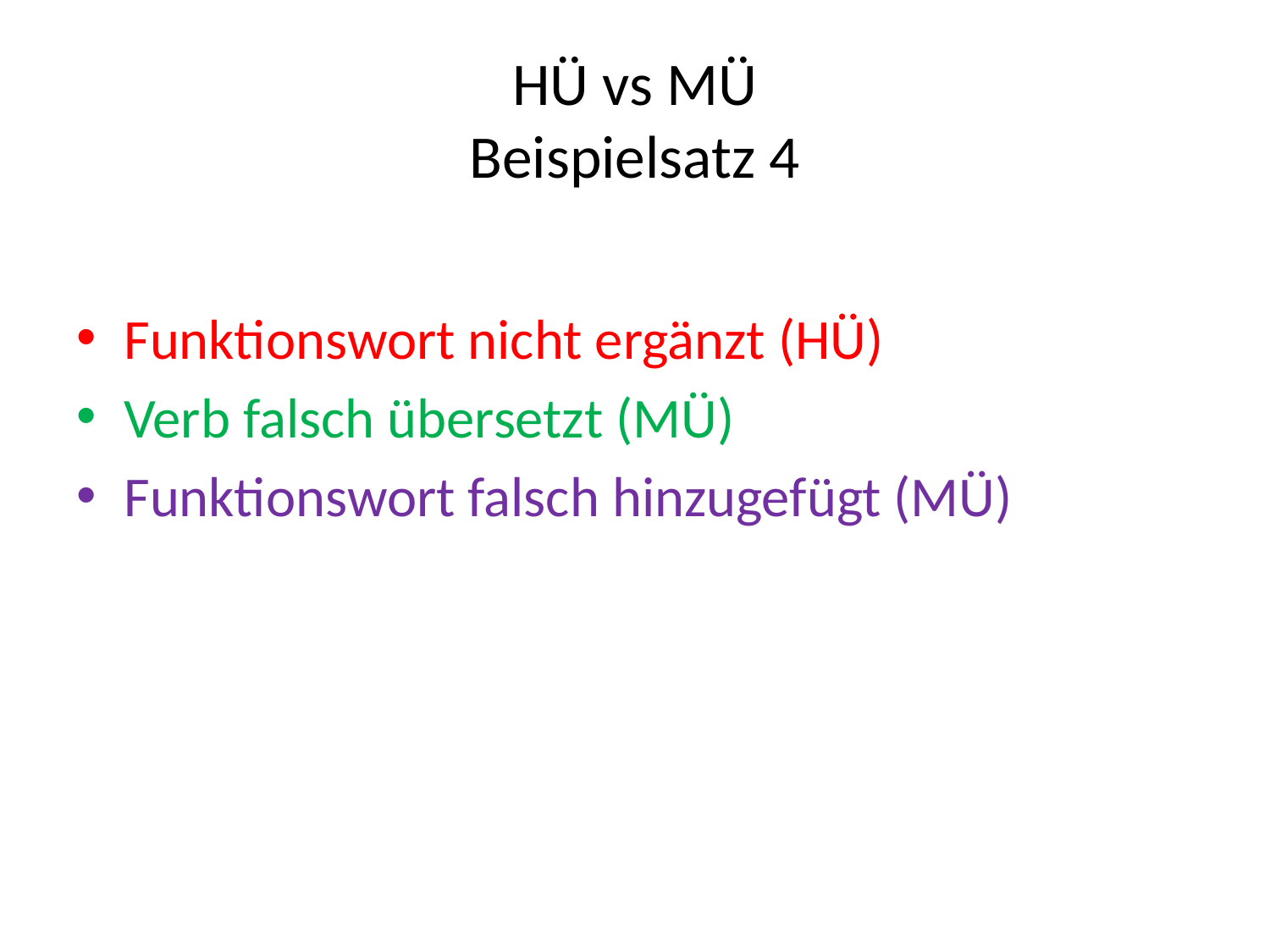

# HÜ vs MÜ Beispielsatz 4
Funktionswort nicht ergänzt (HÜ)
Verb falsch übersetzt (MÜ)
Funktionswort falsch hinzugefügt (MÜ)